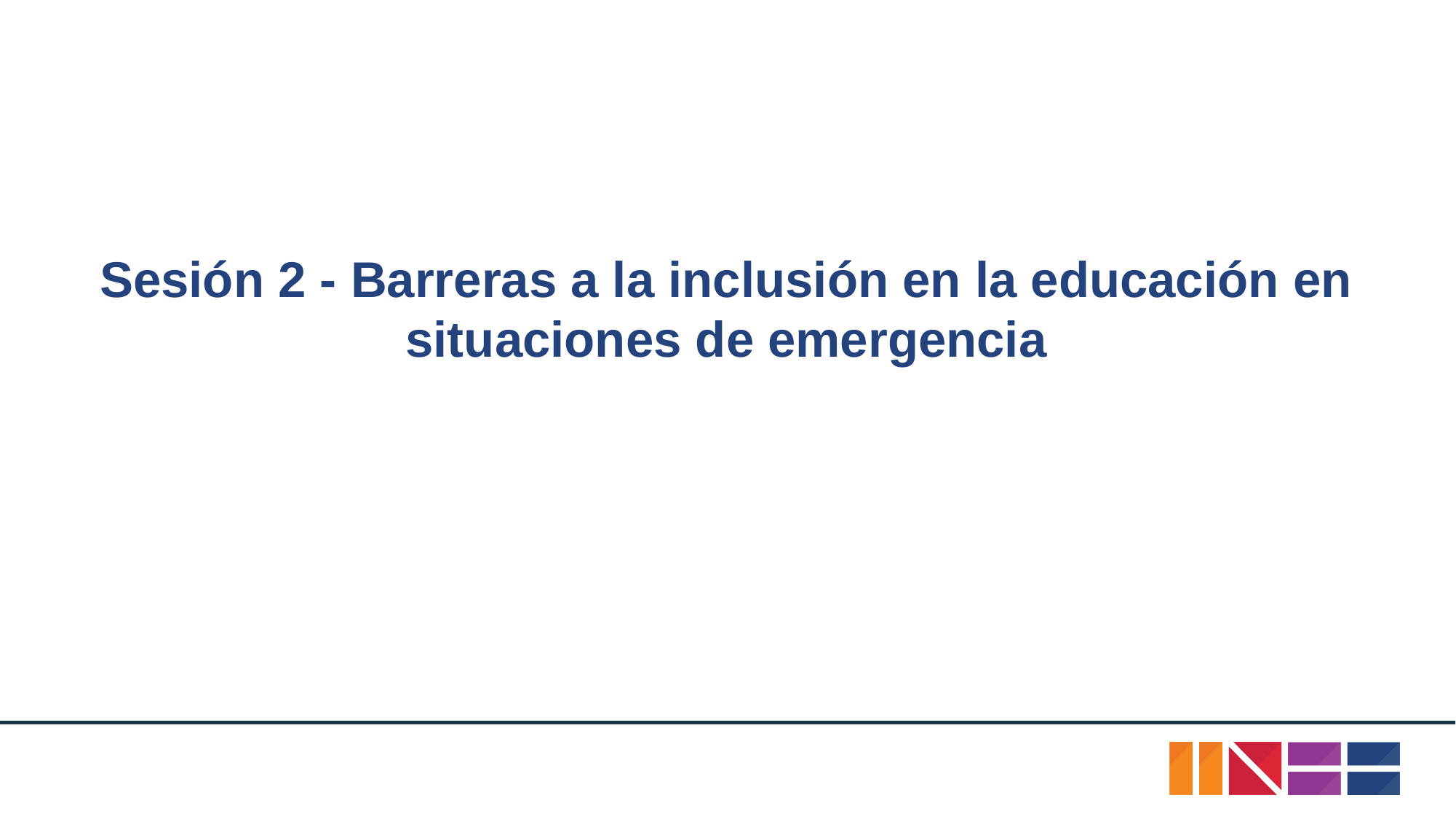

# Sesión 2 - Barreras a la inclusión en la educación en situaciones de emergencia